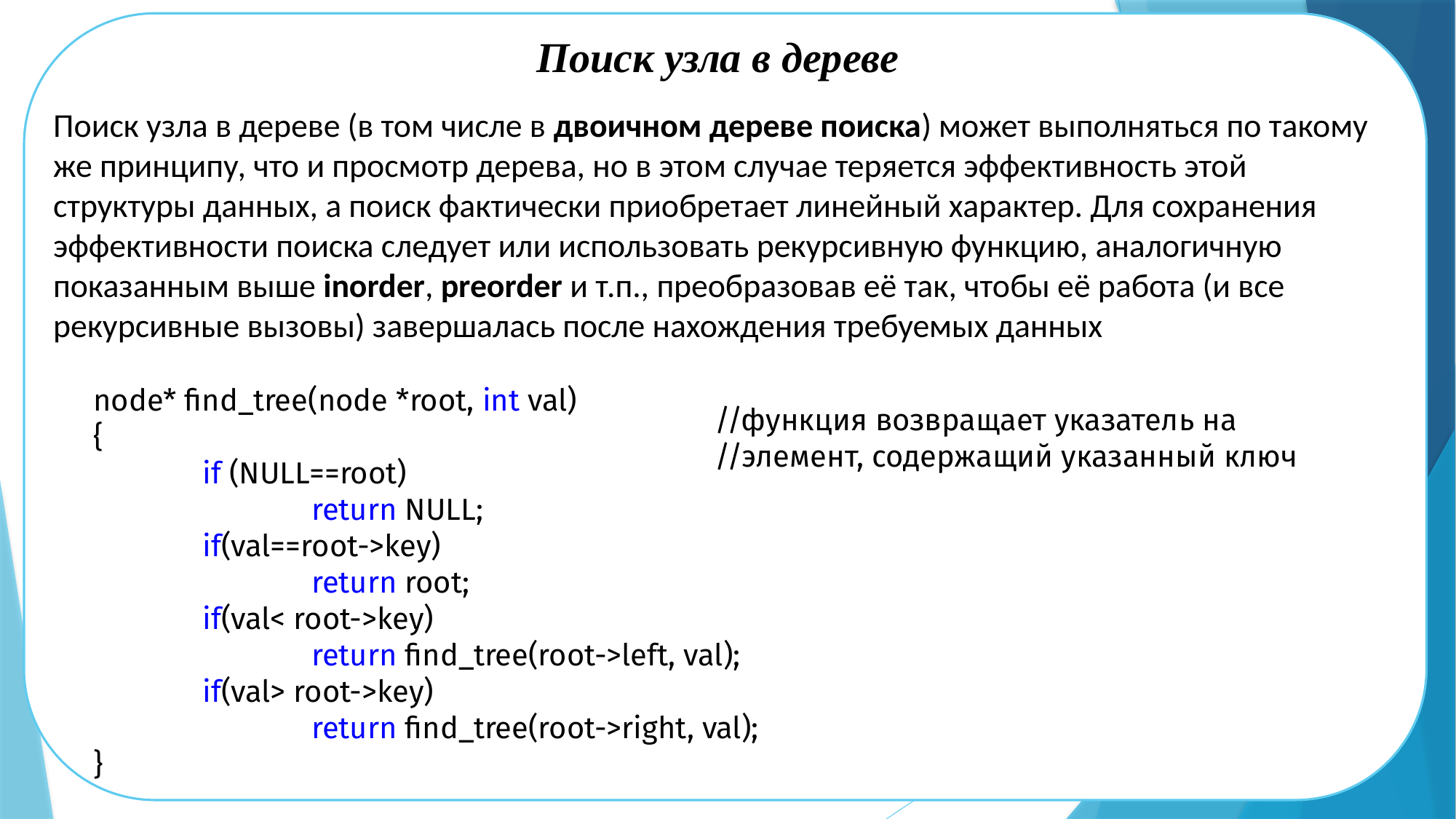

Поиск узла в дереве
Поиск узла в дереве (в том числе в двоичном дереве поиска) может выполняться по такому же принципу, что и просмотр дерева, но в этом случае теряется эффективность этой структуры данных, а поиск фактически приобретает линейный характер. Для сохранения эффективности поиска следует или использовать рекурсивную функцию, аналогичную показанным выше inorder, preorder и т.п., преобразовав её так, чтобы её работа (и все рекурсивные вызовы) завершалась после нахождения требуемых данных
node* find_tree(node *root, int val)
{
	if (NULL==root)
		return NULL;
	if(val==root->key)
		return root;
	if(val< root->key)
		return find_tree(root->left, val);
	if(val> root->key)
		return find_tree(root->right, val);
}
//функция возвращает указатель на
//элемент, содержащий указанный ключ